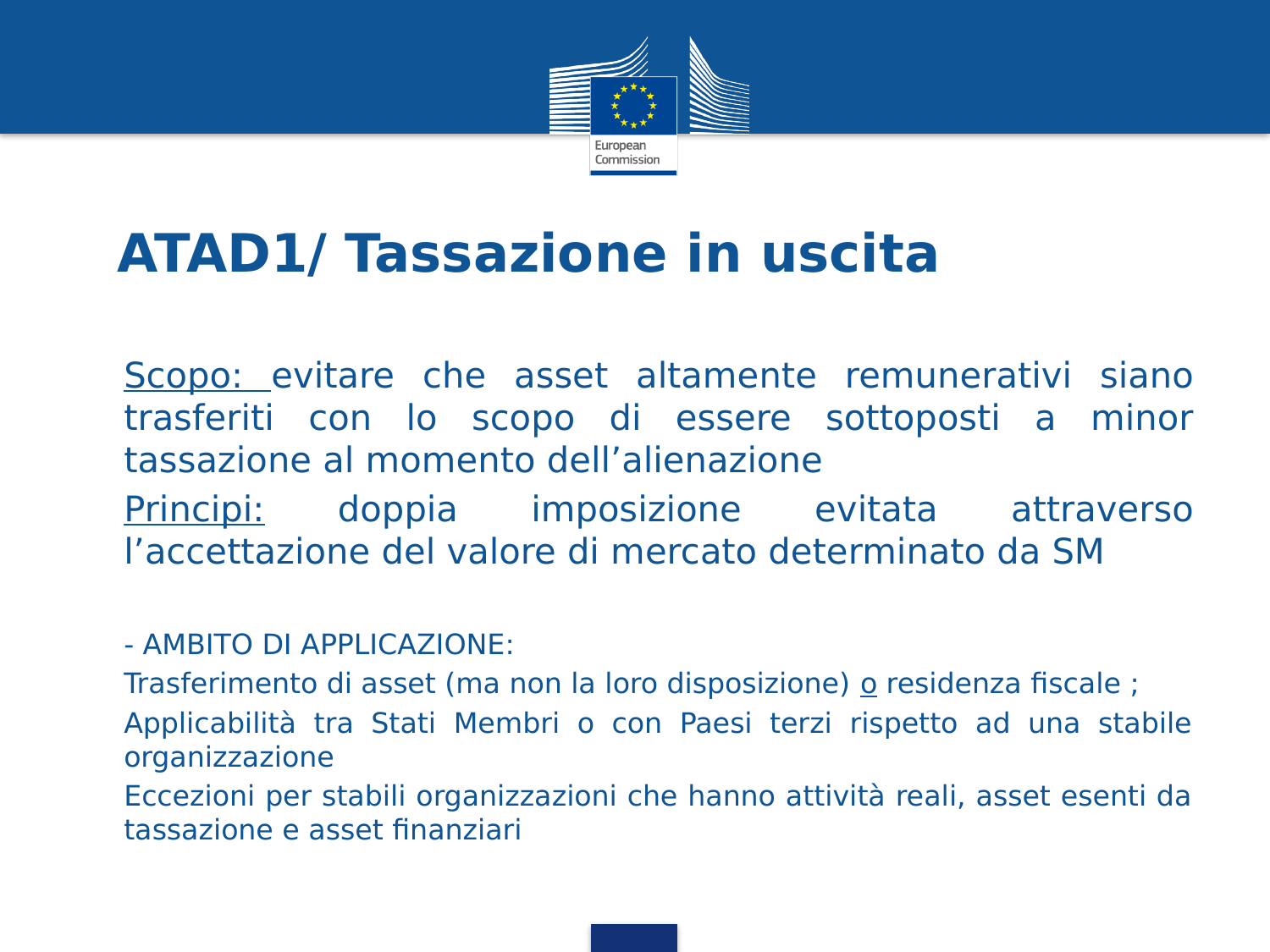

# ATAD1/ Tassazione in uscita
Scopo: evitare che asset altamente remunerativi siano trasferiti con lo scopo di essere sottoposti a minor tassazione al momento dell’alienazione
Principi: doppia imposizione evitata attraverso l’accettazione del valore di mercato determinato da SM

- AMBITO DI APPLICAZIONE:
Trasferimento di asset (ma non la loro disposizione) o residenza fiscale ;
Applicabilità tra Stati Membri o con Paesi terzi rispetto ad una stabile organizzazione
Eccezioni per stabili organizzazioni che hanno attività reali, asset esenti da tassazione e asset finanziari